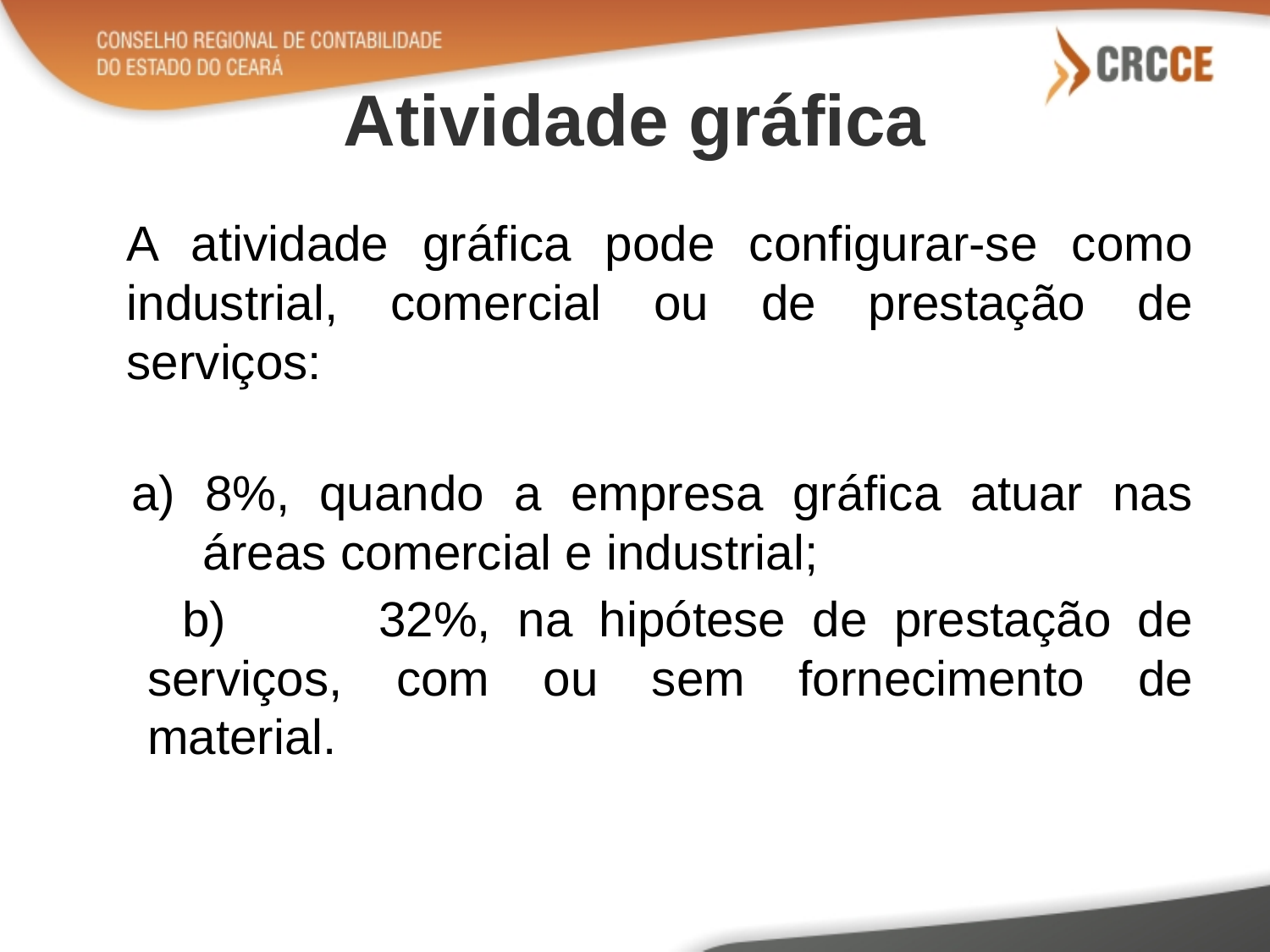

# Atividade gráfica
	A atividade gráfica pode configurar-se como industrial, comercial ou de prestação de serviços:

a) 8%, quando a empresa gráfica atuar nas áreas comercial e industrial;
    b)	  32%, na hipótese de prestação de serviços, com ou sem fornecimento de material.